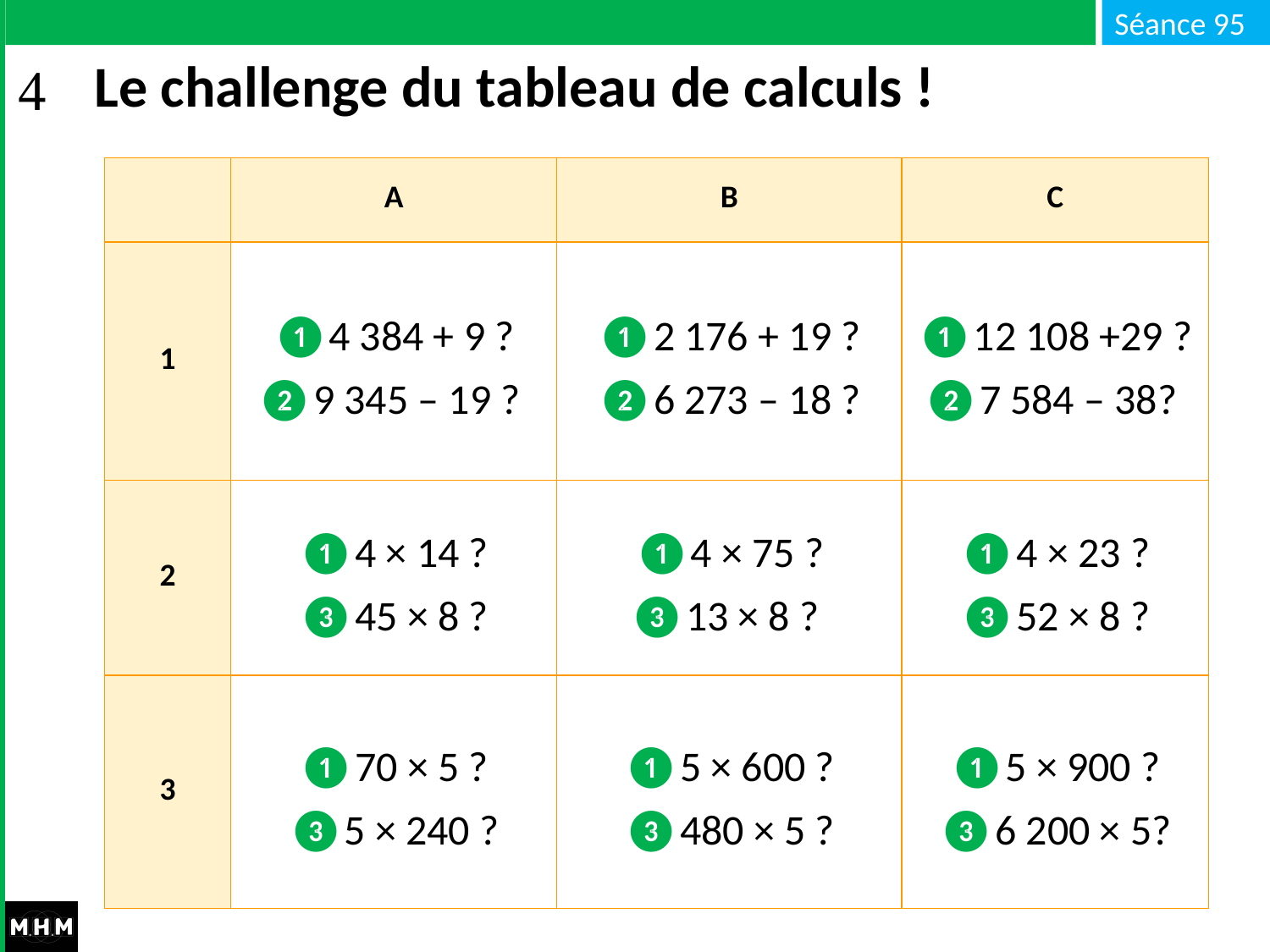

# Le challenge du tableau de calculs !
|  | A | B | C |
| --- | --- | --- | --- |
| 1 | ❶4 384 + 9 ? ❷9 345 – 19 ? | ❶2 176 + 19 ? ❷6 273 – 18 ? | ❶12 108 +29 ? ❷7 584 – 38? |
| 2 | ❶4 × 14 ? ❸45 × 8 ? | ❶4 × 75 ? ❸13 × 8 ? | ❶4 × 23 ? ❸52 × 8 ? |
| 3 | ❶70 × 5 ? ❸5 × 240 ? | ❶5 × 600 ? ❸480 × 5 ? | ❶5 × 900 ? ❸6 200 × 5? |